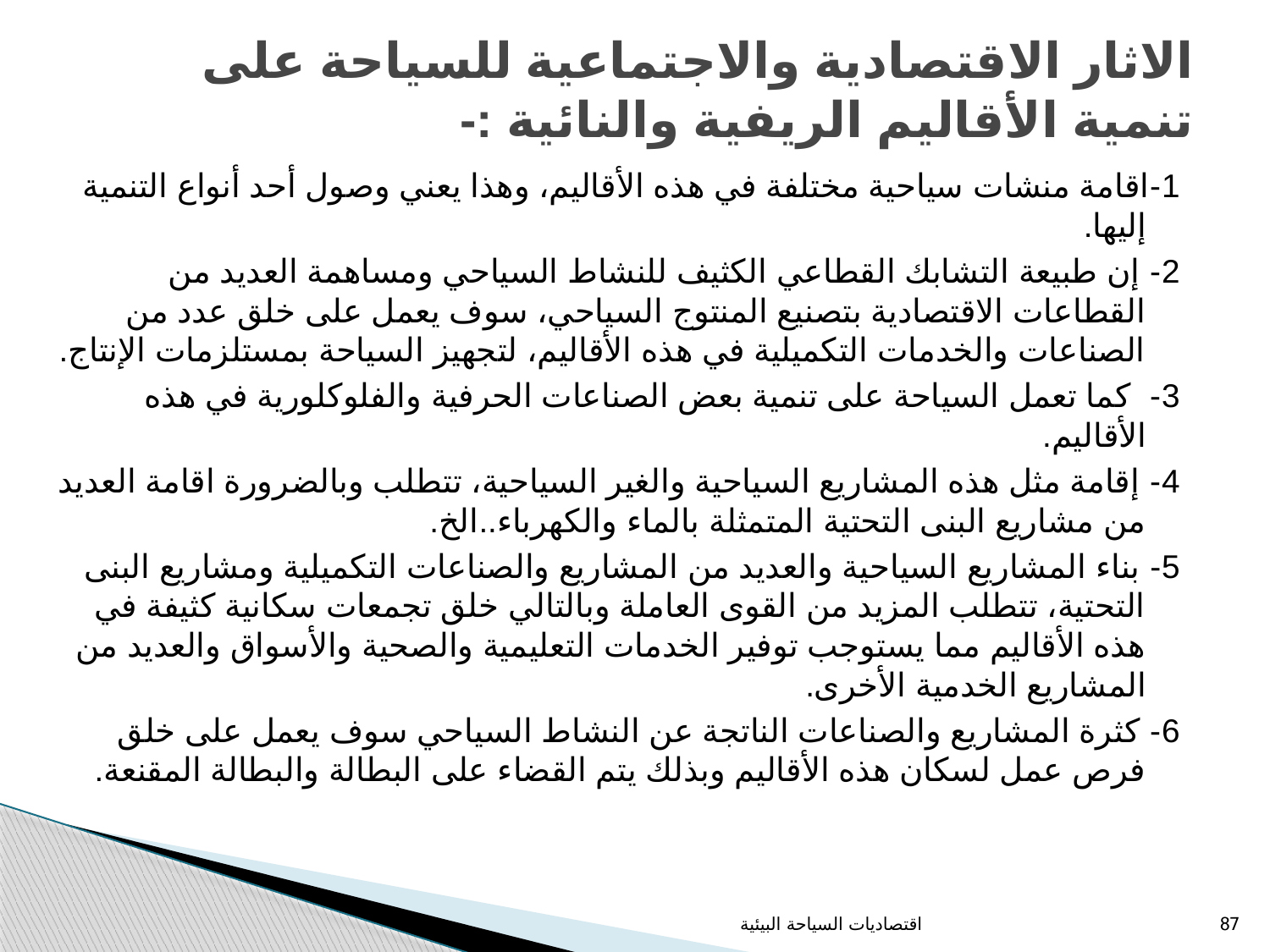

# الاثار الاقتصادية والاجتماعية للسياحة على تنمية الأقاليم الريفية والنائية :-
1-اقامة منشات سياحية مختلفة في هذه الأقاليم، وهذا يعني وصول أحد أنواع التنمية إليها.
2- إن طبيعة التشابك القطاعي الكثيف للنشاط السياحي ومساهمة العديد من القطاعات الاقتصادية بتصنيع المنتوج السياحي، سوف يعمل على خلق عدد من الصناعات والخدمات التكميلية في هذه الأقاليم، لتجهيز السياحة بمستلزمات الإنتاج.
3-  كما تعمل السياحة على تنمية بعض الصناعات الحرفية والفلوكلورية في هذه الأقاليم.
4- إقامة مثل هذه المشاريع السياحية والغير السياحية، تتطلب وبالضرورة اقامة العديد من مشاريع البنى التحتية المتمثلة بالماء والكهرباء..الخ.
5- بناء المشاريع السياحية والعديد من المشاريع والصناعات التكميلية ومشاريع البنى التحتية، تتطلب المزيد من القوى العاملة وبالتالي خلق تجمعات سكانية كثيفة في هذه الأقاليم مما يستوجب توفير الخدمات التعليمية والصحية والأسواق والعديد من المشاريع الخدمية الأخرى.
6- كثرة المشاريع والصناعات الناتجة عن النشاط السياحي سوف يعمل على خلق فرص عمل لسكان هذه الأقاليم وبذلك يتم القضاء على البطالة والبطالة المقنعة.
اقتصاديات السياحة البيئية
87